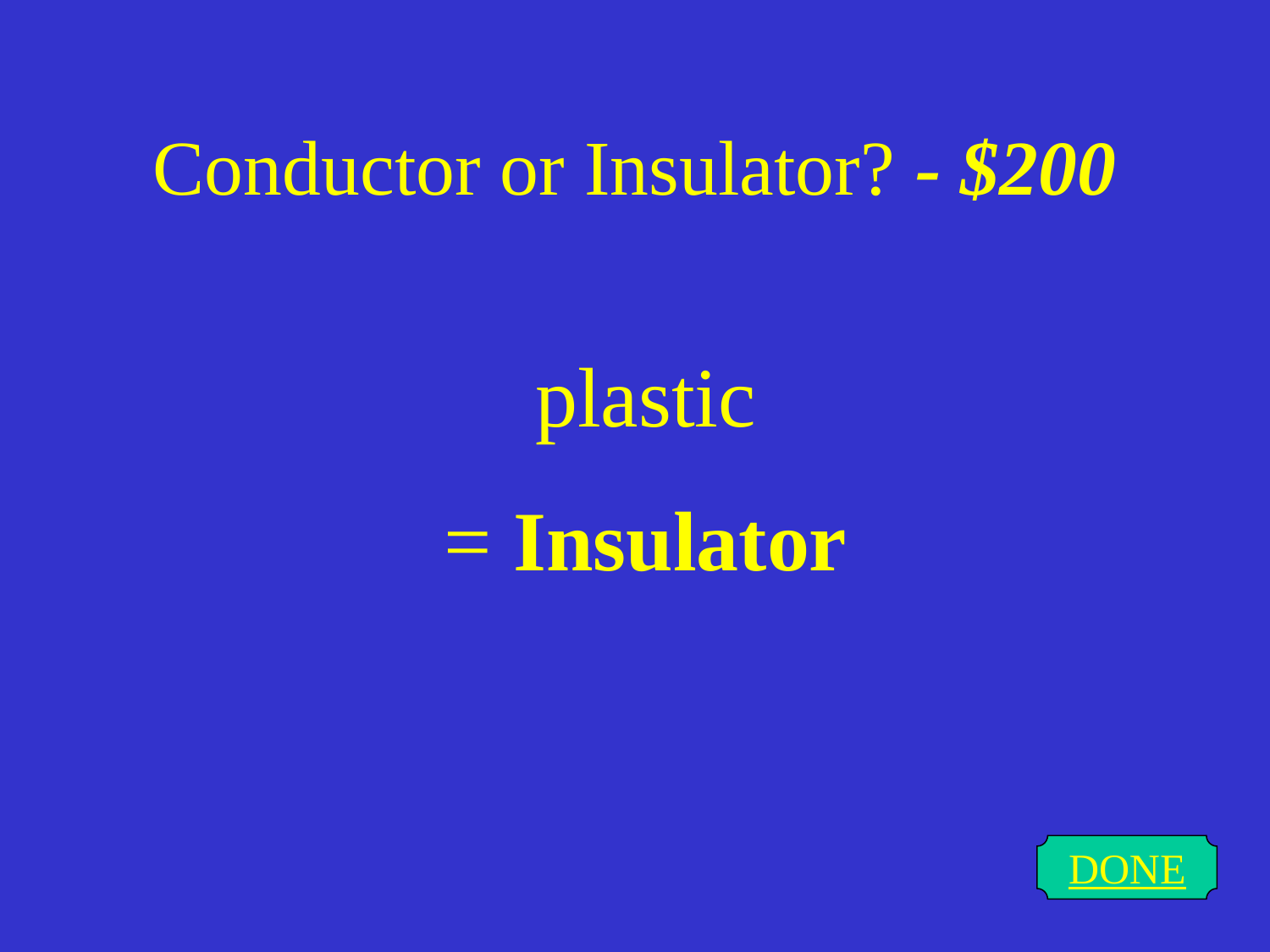

# Conductor or Insulator? - $200
plastic
= Insulator

DONE